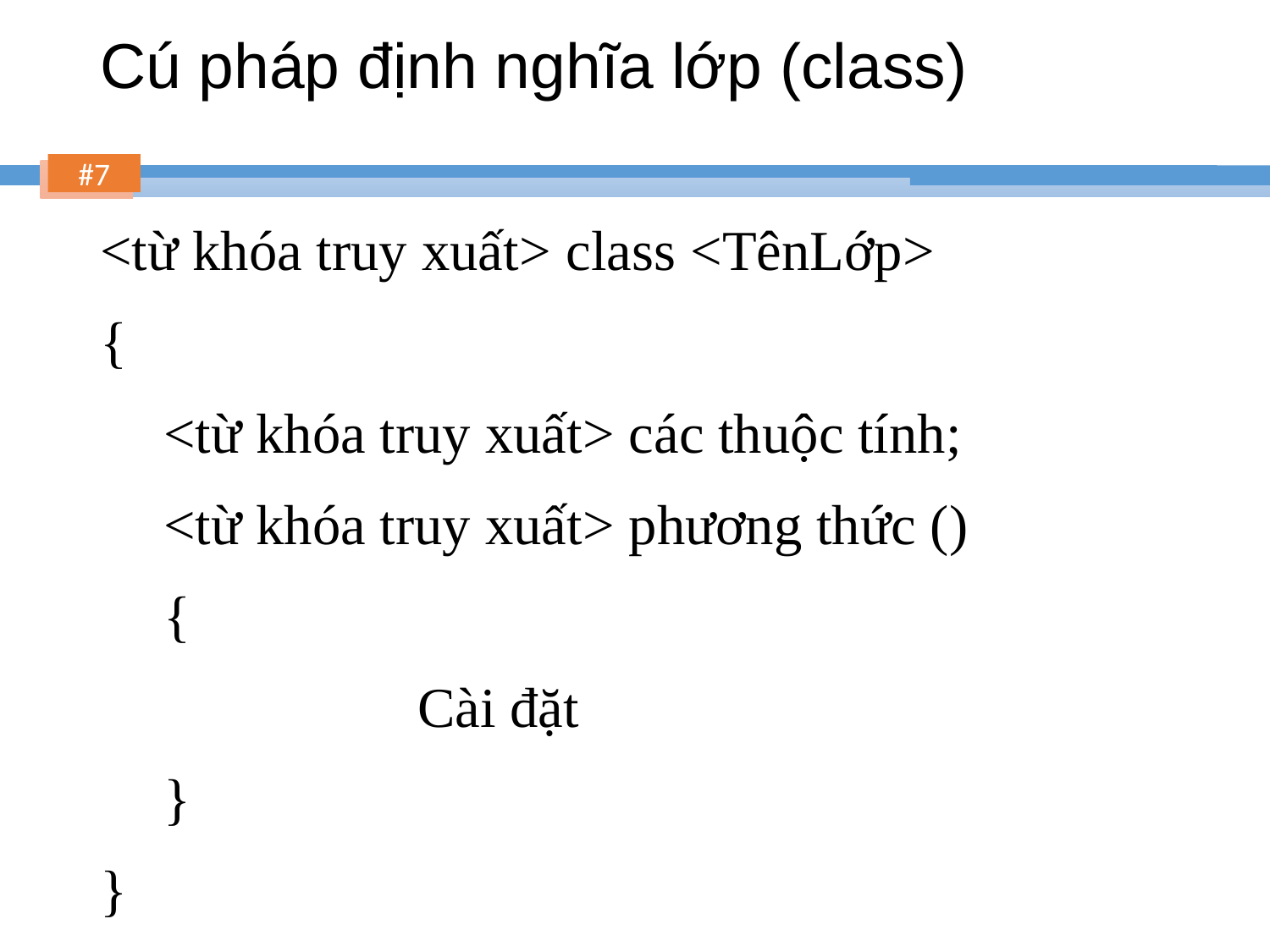

# Cú pháp định nghĩa lớp (class)

<từ khóa truy xuất> class <TênLớp>
{
	<từ khóa truy xuất> các thuộc tính;
	<từ khóa truy xuất> phương thức ()
	{
			Cài đặt
	}
}
7